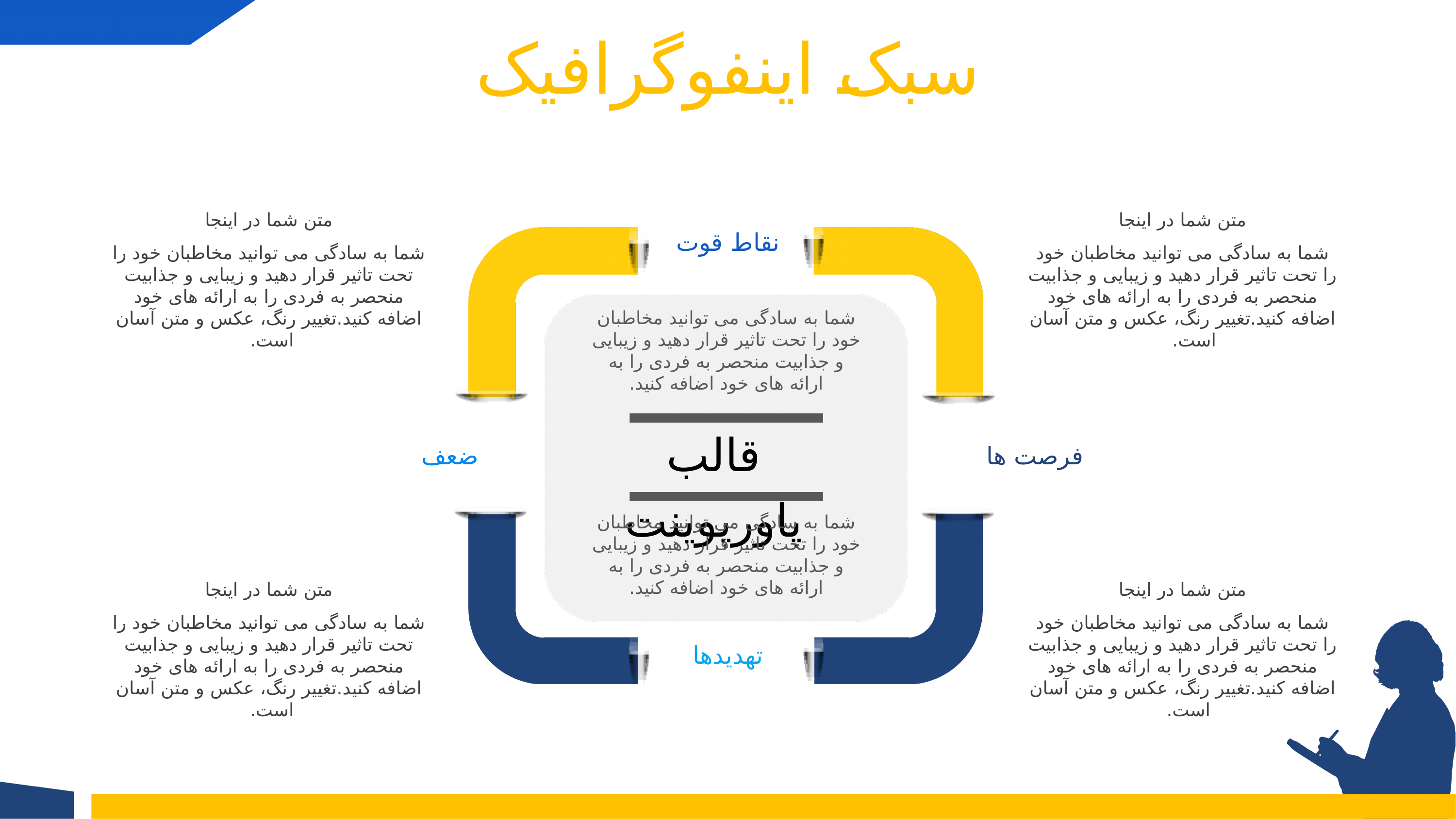

سبک اینفوگرافیک
متن شما در اینجا
متن شما در اینجا
نقاط قوت

شما به سادگی می توانید مخاطبان خود را تحت تاثیر قرار دهید و زیبایی و جذابیت منحصر به فردی را به ارائه های خود اضافه کنید.تغییر رنگ، عکس و متن آسان است.
شما به سادگی می توانید مخاطبان خود را تحت تاثیر قرار دهید و زیبایی و جذابیت منحصر به فردی را به ارائه های خود اضافه کنید.تغییر رنگ، عکس و متن آسان است.

شما به سادگی می توانید مخاطبان خود را تحت تاثیر قرار دهید و زیبایی و جذابیت منحصر به فردی را به ارائه های خود اضافه کنید.

قالب پاورپوینت
ضعف
فرصت ها

شما به سادگی می توانید مخاطبان خود را تحت تاثیر قرار دهید و زیبایی و جذابیت منحصر به فردی را به ارائه های خود اضافه کنید.

متن شما در اینجا
متن شما در اینجا
شما به سادگی می توانید مخاطبان خود را تحت تاثیر قرار دهید و زیبایی و جذابیت منحصر به فردی را به ارائه های خود اضافه کنید.تغییر رنگ، عکس و متن آسان است.
شما به سادگی می توانید مخاطبان خود را تحت تاثیر قرار دهید و زیبایی و جذابیت منحصر به فردی را به ارائه های خود اضافه کنید.تغییر رنگ، عکس و متن آسان است.

تهدیدها